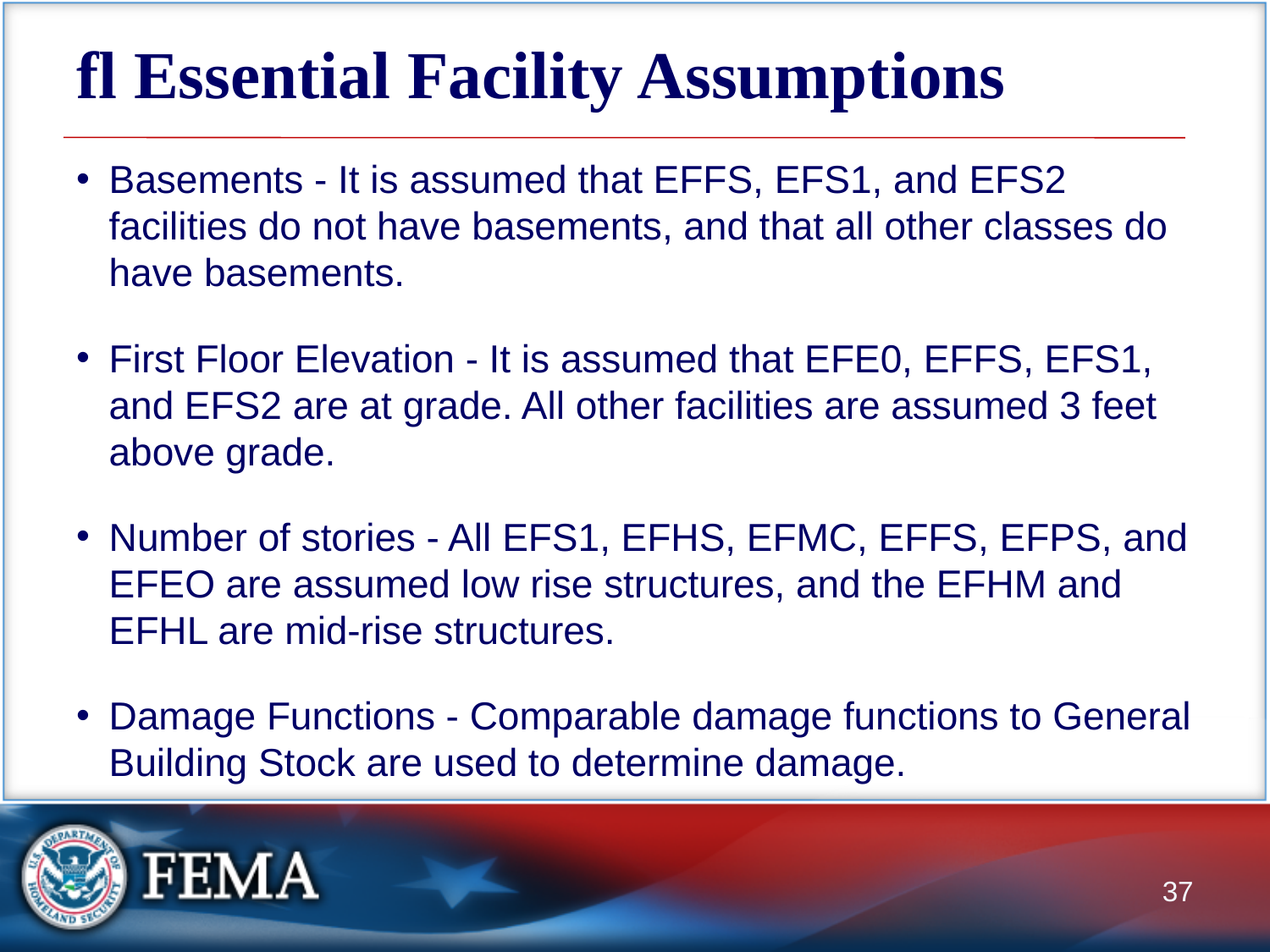

# fl Essential Facility Assumptions
Basements - It is assumed that EFFS, EFS1, and EFS2 facilities do not have basements, and that all other classes do have basements.
First Floor Elevation - It is assumed that EFE0, EFFS, EFS1, and EFS2 are at grade. All other facilities are assumed 3 feet above grade.
Number of stories - All EFS1, EFHS, EFMC, EFFS, EFPS, and EFEO are assumed low rise structures, and the EFHM and EFHL are mid-rise structures.
Damage Functions - Comparable damage functions to General Building Stock are used to determine damage.
37